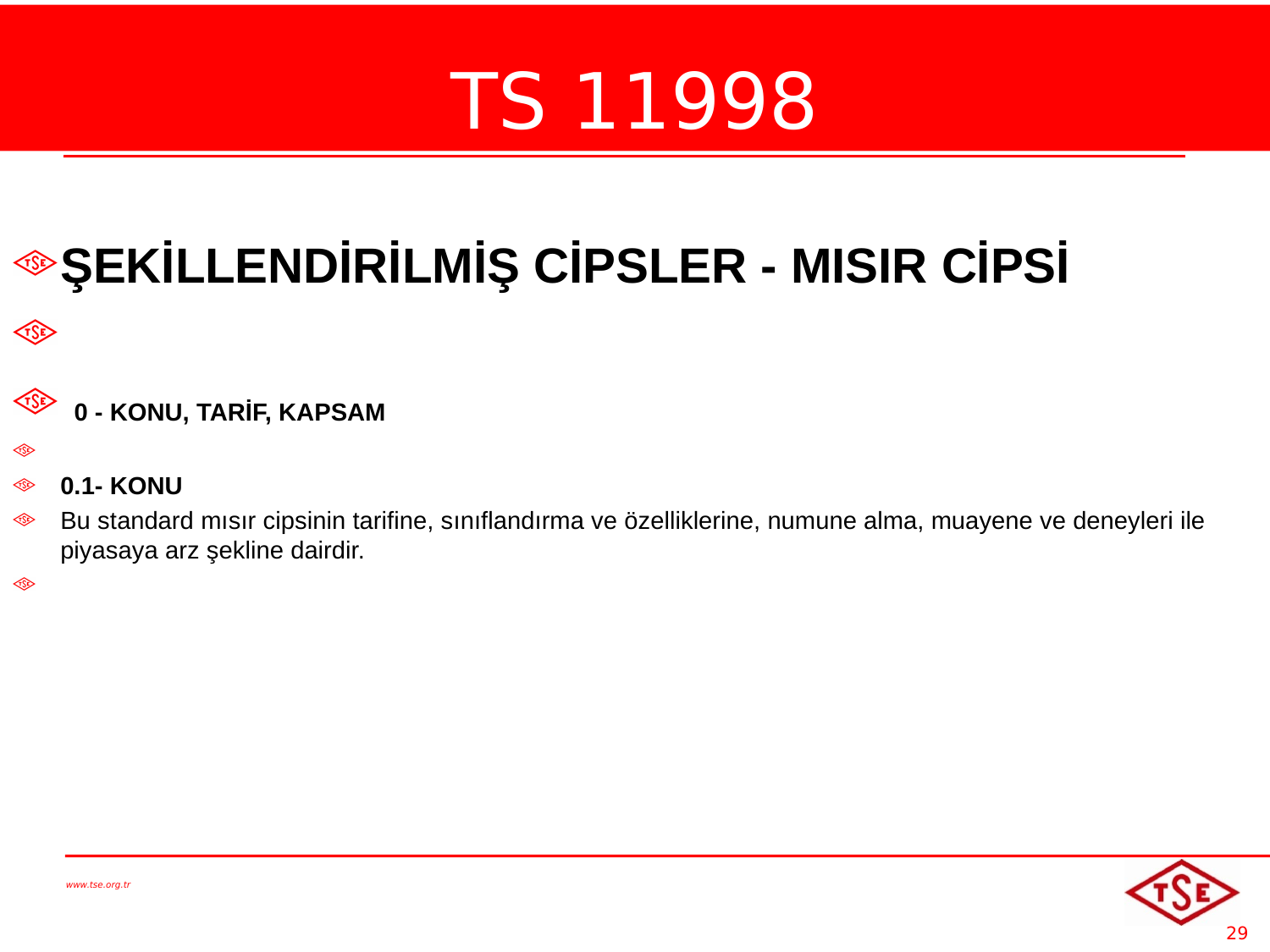

# TS 11998
ŞEKİLLENDİRİLMİŞ CİPSLER - MISIR CİPSİ

 0 - KONU, TARİF, KAPSAM

0.1- KONU
Bu standard mısır cipsinin tarifine, sınıflandırma ve özelliklerine, numune alma, muayene ve deneyleri ile piyasaya arz şekline dairdir.

www.tse.org.tr
29